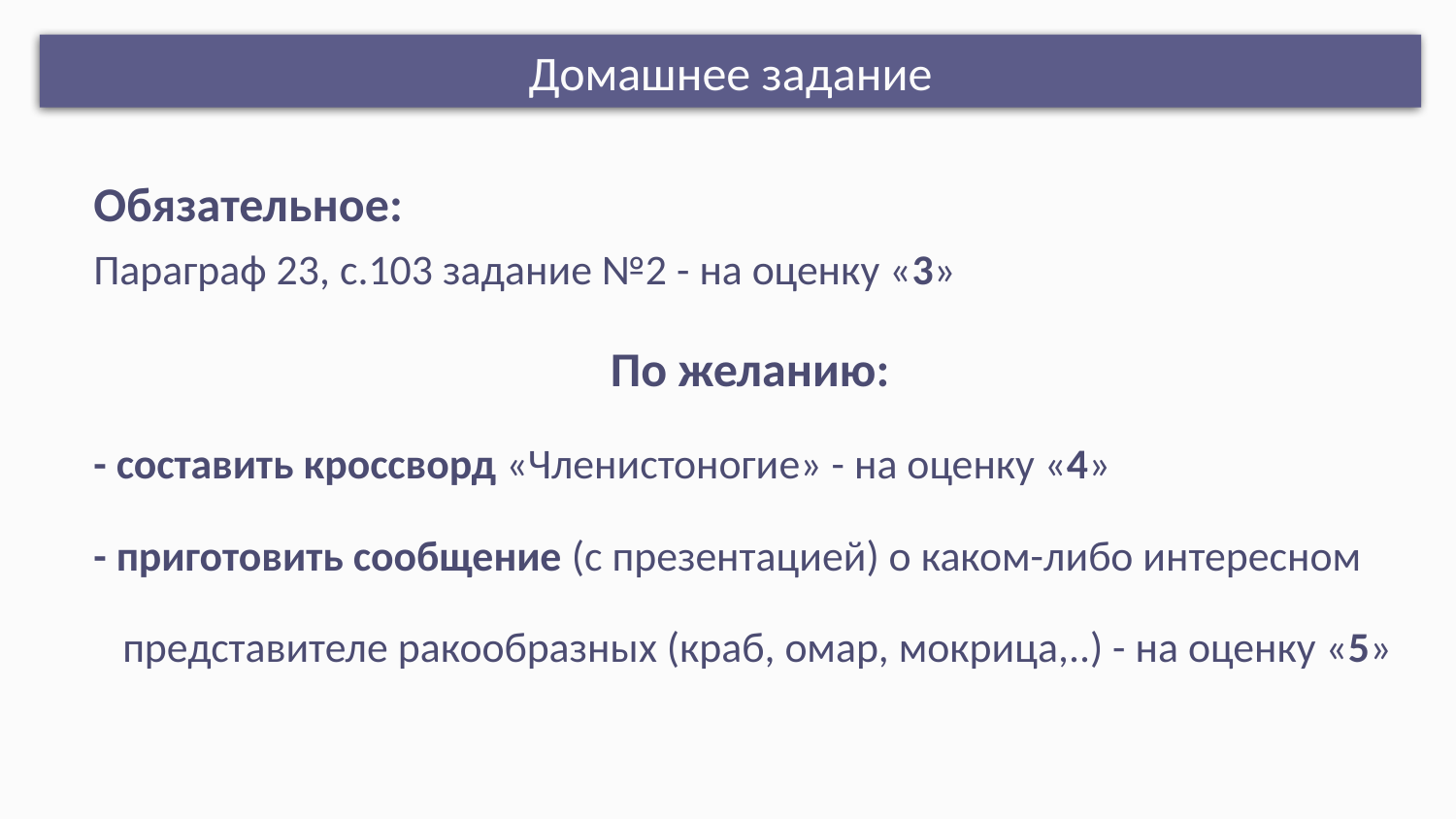

Домашнее задание
Обязательное:
Параграф 23, с.103 задание №2 - на оценку «3»
По желанию:
- составить кроссворд «Членистоногие» - на оценку «4»
- приготовить сообщение (с презентацией) о каком-либо интересном
   представителе ракообразных (краб, омар, мокрица,..) - на оценку «5»